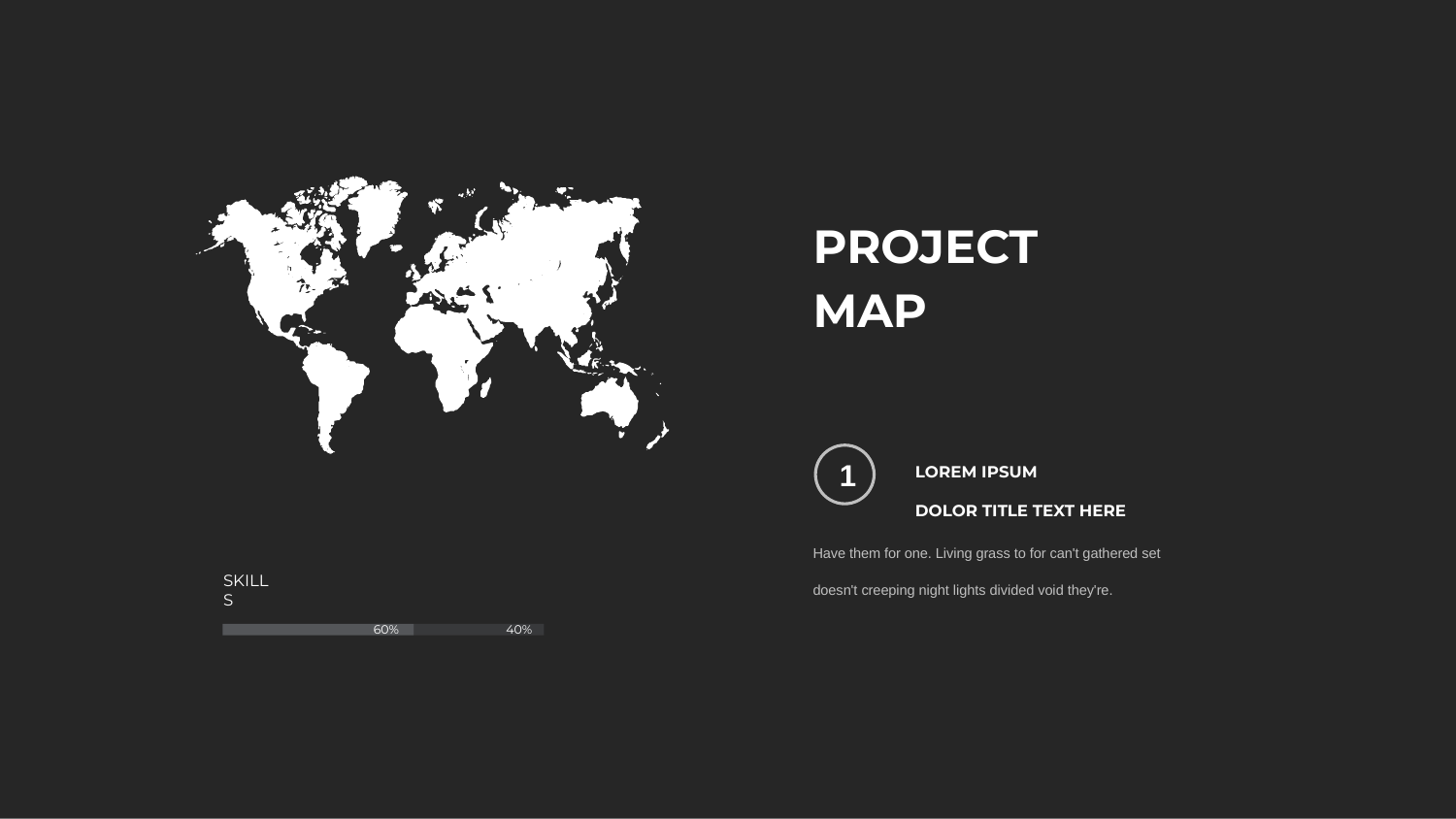

PROJECT
MAP
LOREM IPSUM
DOLOR TITLE TEXT HERE

1
Have them for one. Living grass to for can't gathered set doesn't creeping night lights divided void they're.
SKILLS
60%
40%